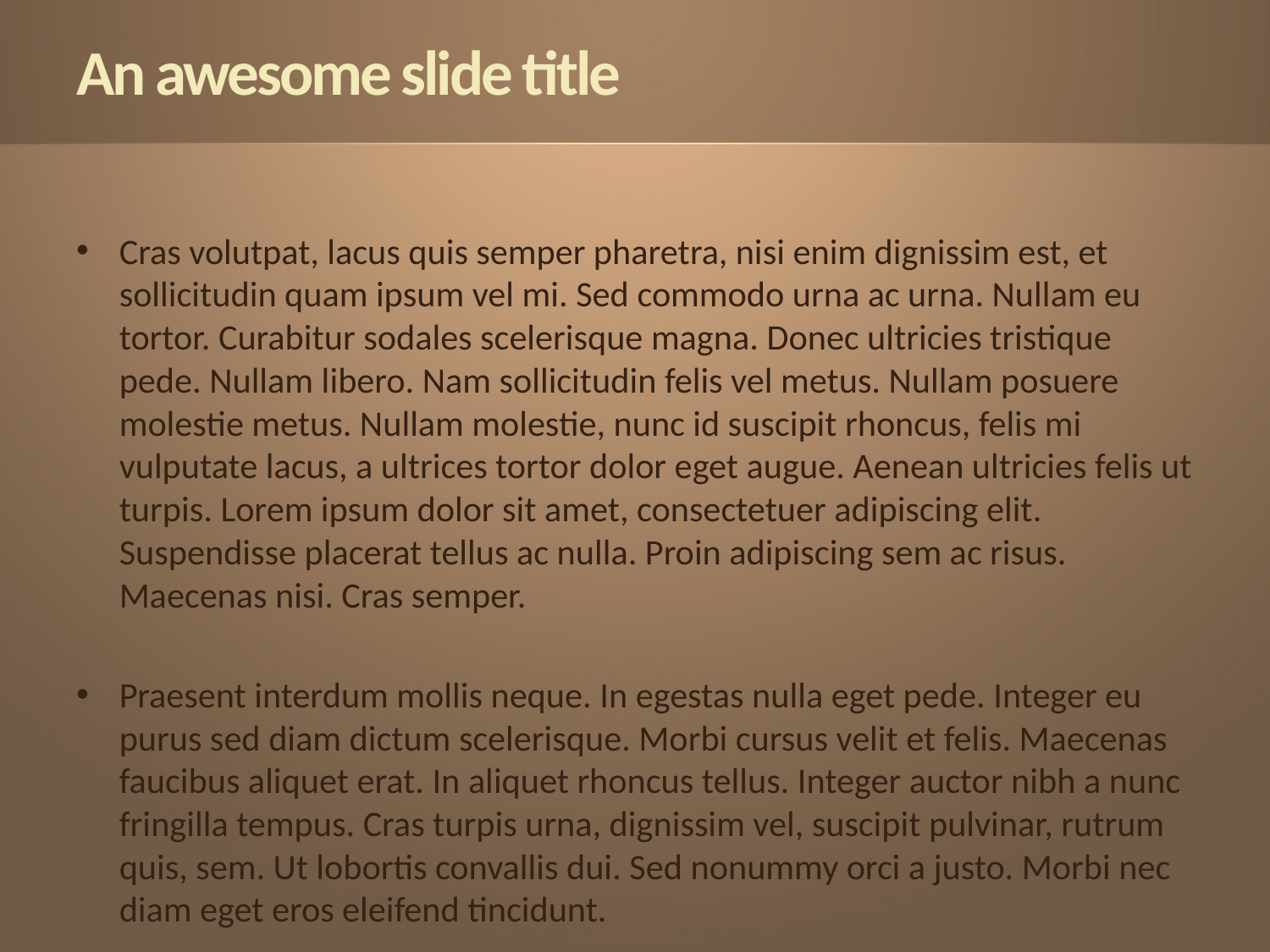

# An awesome slide title
Cras volutpat, lacus quis semper pharetra, nisi enim dignissim est, et sollicitudin quam ipsum vel mi. Sed commodo urna ac urna. Nullam eu tortor. Curabitur sodales scelerisque magna. Donec ultricies tristique pede. Nullam libero. Nam sollicitudin felis vel metus. Nullam posuere molestie metus. Nullam molestie, nunc id suscipit rhoncus, felis mi vulputate lacus, a ultrices tortor dolor eget augue. Aenean ultricies felis ut turpis. Lorem ipsum dolor sit amet, consectetuer adipiscing elit. Suspendisse placerat tellus ac nulla. Proin adipiscing sem ac risus. Maecenas nisi. Cras semper.

Praesent interdum mollis neque. In egestas nulla eget pede. Integer eu purus sed diam dictum scelerisque. Morbi cursus velit et felis. Maecenas faucibus aliquet erat. In aliquet rhoncus tellus. Integer auctor nibh a nunc fringilla tempus. Cras turpis urna, dignissim vel, suscipit pulvinar, rutrum quis, sem. Ut lobortis convallis dui. Sed nonummy orci a justo. Morbi nec diam eget eros eleifend tincidunt.